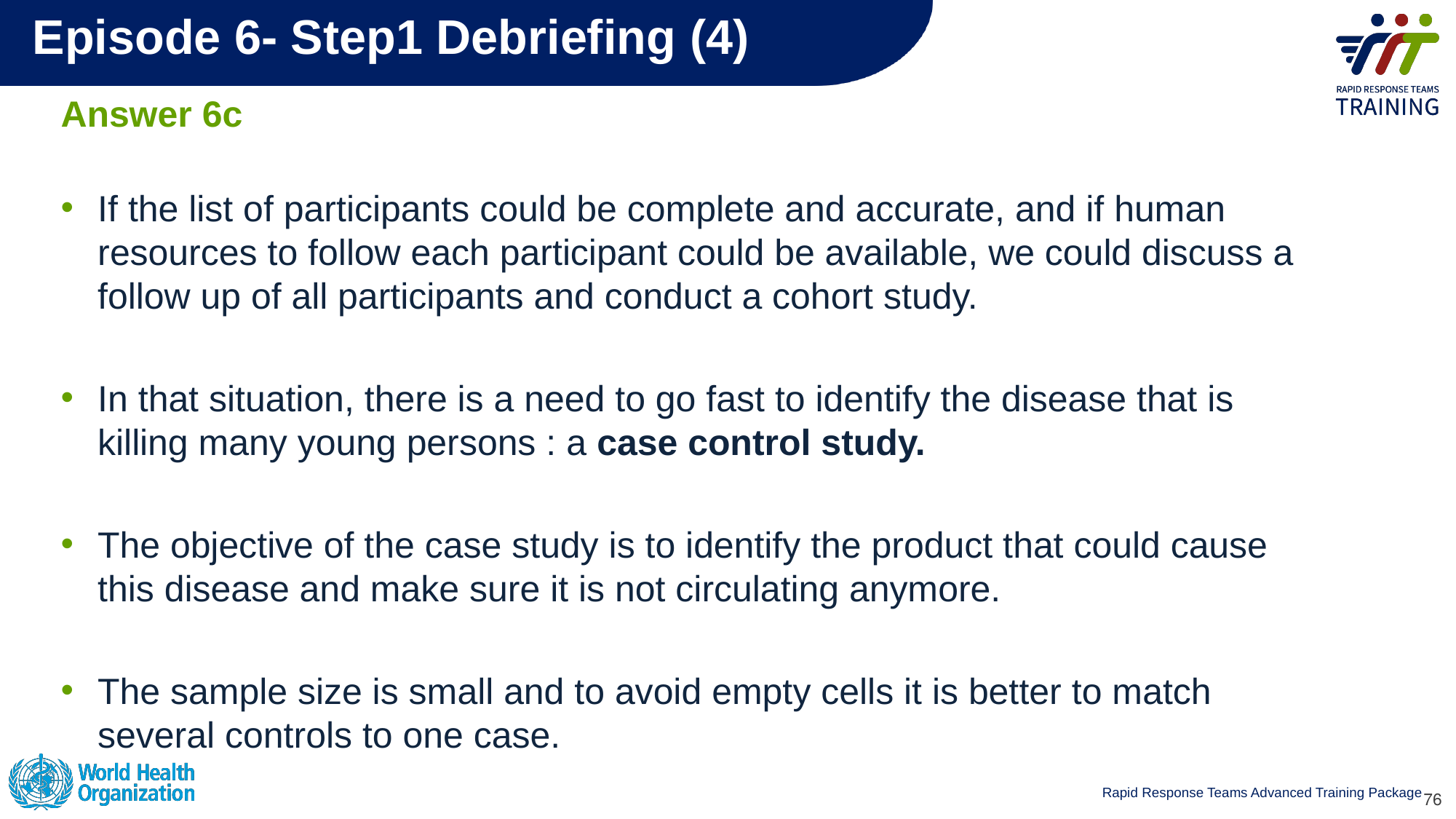

# Episode 6- Step1 Debriefing (4)
Answer 6c

If the list of participants could be complete and accurate, and if human resources to follow each participant could be available, we could discuss a follow up of all participants and conduct a cohort study.

In that situation, there is a need to go fast to identify the disease that is killing many young persons : a case control study.

The objective of the case study is to identify the product that could cause this disease and make sure it is not circulating anymore.

The sample size is small and to avoid empty cells it is better to match several controls to one case.